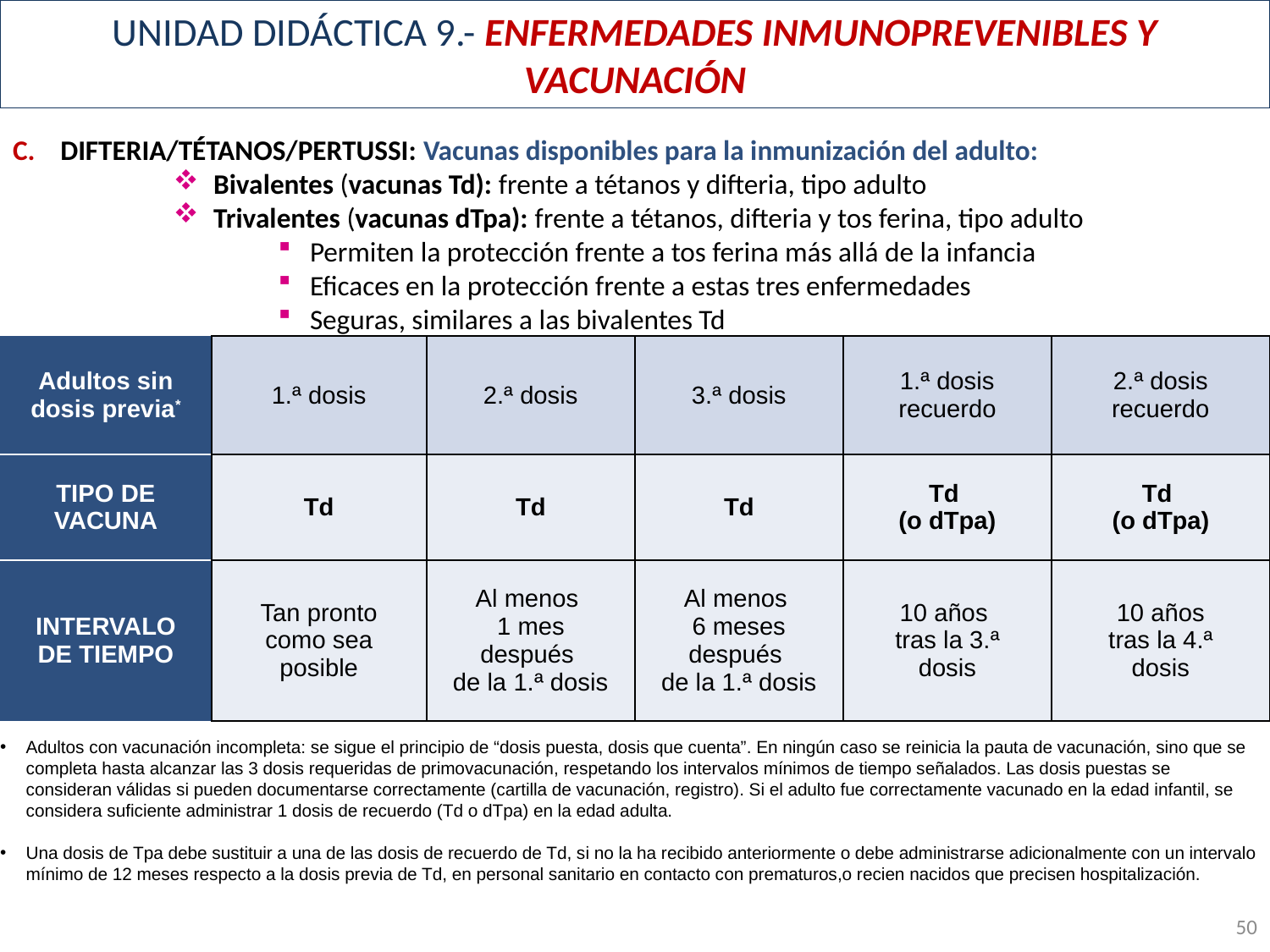

# UNIDAD DIDÁCTICA 9.- ENFERMEDADES INMUNOPREVENIBLES Y VACUNACIÓN
DIFTERIA/TÉTANOS/PERTUSSI: Vacunas disponibles para la inmunización del adulto:
Bivalentes (vacunas Td): frente a tétanos y difteria, tipo adulto
Trivalentes (vacunas dTpa): frente a tétanos, difteria y tos ferina, tipo adulto
Permiten la protección frente a tos ferina más allá de la infancia
Eficaces en la protección frente a estas tres enfermedades
Seguras, similares a las bivalentes Td

| Adultos sin dosis previa\* | 1.ª dosis | 2.ª dosis | 3.ª dosis | 1.ª dosis recuerdo | 2.ª dosis recuerdo |
| --- | --- | --- | --- | --- | --- |
| TIPO DE VACUNA | Td | Td | Td | Td (o dTpa) | Td (o dTpa) |
| INTERVALO DE TIEMPO | Tan pronto como sea posible | Al menos 1 mes después de la 1.ª dosis | Al menos 6 meses después de la 1.ª dosis | 10 años tras la 3.ª dosis | 10 años tras la 4.ª dosis |
Adultos con vacunación incompleta: se sigue el principio de “dosis puesta, dosis que cuenta”. En ningún caso se reinicia la pauta de vacunación, sino que se completa hasta alcanzar las 3 dosis requeridas de primovacunación, respetando los intervalos mínimos de tiempo señalados. Las dosis puestas se consideran válidas si pueden documentarse correctamente (cartilla de vacunación, registro). Si el adulto fue correctamente vacunado en la edad infantil, se considera suficiente administrar 1 dosis de recuerdo (Td o dTpa) en la edad adulta.
Una dosis de Tpa debe sustituir a una de las dosis de recuerdo de Td, si no la ha recibido anteriormente o debe administrarse adicionalmente con un intervalo mínimo de 12 meses respecto a la dosis previa de Td, en personal sanitario en contacto con prematuros,o recien nacidos que precisen hospitalización.
50